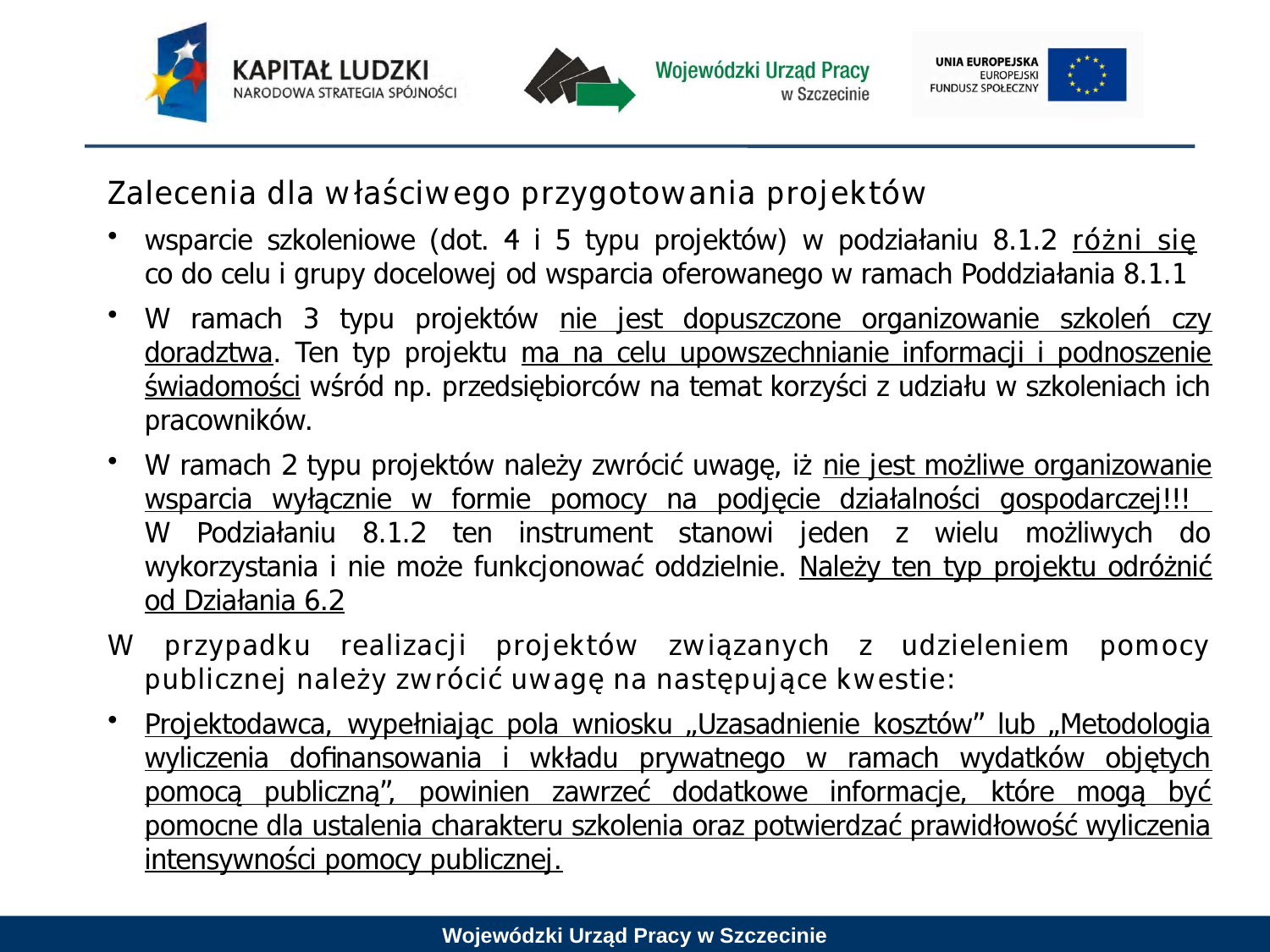

Zalecenia dla właściwego przygotowania projektów
wsparcie szkoleniowe (dot. 4 i 5 typu projektów) w podziałaniu 8.1.2 różni się
co do celu i grupy docelowej od wsparcia oferowanego w ramach Poddziałania 8.1.1
W ramach 3 typu projektów nie jest dopuszczone organizowanie szkoleń czy doradztwa. Ten typ projektu ma na celu upowszechnianie informacji i podnoszenie świadomości wśród np. przedsiębiorców na temat korzyści z udziału w szkoleniach ich pracowników.
W ramach 2 typu projektów należy zwrócić uwagę, iż nie jest możliwe organizowanie wsparcia wyłącznie w formie pomocy na podjęcie działalności gospodarczej!!!
W Podziałaniu 8.1.2 ten instrument stanowi jeden z wielu możliwych do wykorzystania i nie może funkcjonować oddzielnie. Należy ten typ projektu odróżnić od Działania 6.2
W przypadku realizacji projektów związanych z udzieleniem pomocy publicznej należy zwrócić uwagę na następujące kwestie:
Projektodawca, wypełniając pola wniosku „Uzasadnienie kosztów” lub „Metodologia wyliczenia dofinansowania i wkładu prywatnego w ramach wydatków objętych pomocą publiczną”, powinien zawrzeć dodatkowe informacje, które mogą być pomocne dla ustalenia charakteru szkolenia oraz potwierdzać prawidłowość wyliczenia intensywności pomocy publicznej.